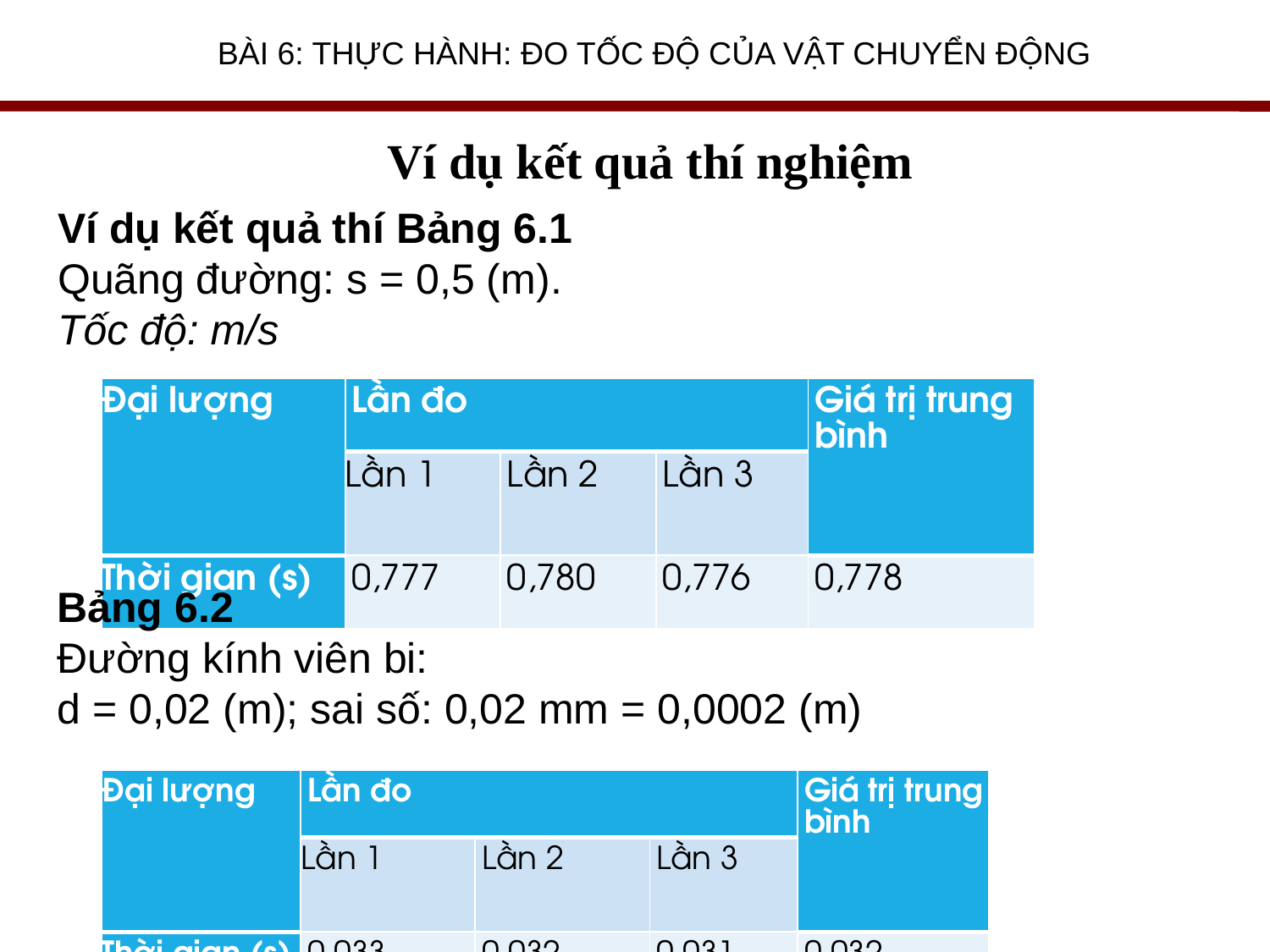

BÀI 6: THỰC HÀNH: ĐO TỐC ĐỘ CỦA VẬT CHUYỂN ĐỘNG

Ví dụ kết quả thí nghiệm
Ví dụ kết quả thí Bảng 6.1
Quãng đường: s = 0,5 (m).
Tốc độ: m/s
| Đại lượng | Lần đo |  |  | Giá trị trung bình |
| --- | --- | --- | --- | --- |
|  | Lần 1 | Lần 2 | Lần 3 |  |
| Thời gian (s) | 0,777 | 0,780 | 0,776 | 0,778 |
Bảng 6.2
Đường kính viên bi:
d = 0,02 (m); sai số: 0,02 mm = 0,0002 (m)
| Đại lượng | Lần đo |  |  | Giá trị trung bình |
| --- | --- | --- | --- | --- |
|  | Lần 1 | Lần 2 | Lần 3 |  |
| Thời gian (s) | 0,033 | 0,032 | 0,031 | 0,032 |